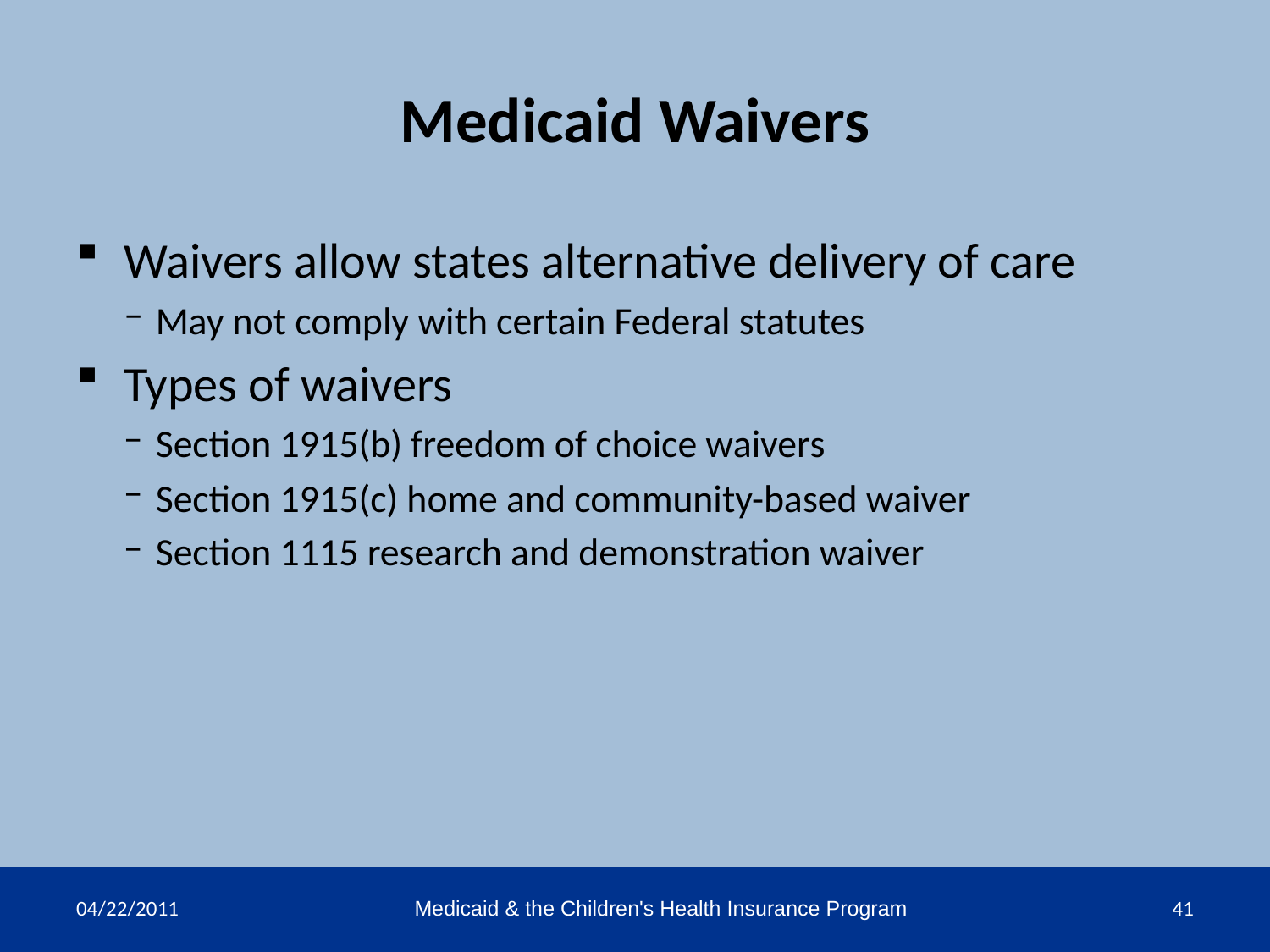

# Medicaid Waivers
Waivers allow states alternative delivery of care
May not comply with certain Federal statutes
Types of waivers
Section 1915(b) freedom of choice waivers
Section 1915(c) home and community-based waiver
Section 1115 research and demonstration waiver
04/22/2011
Medicaid & the Children's Health Insurance Program
41